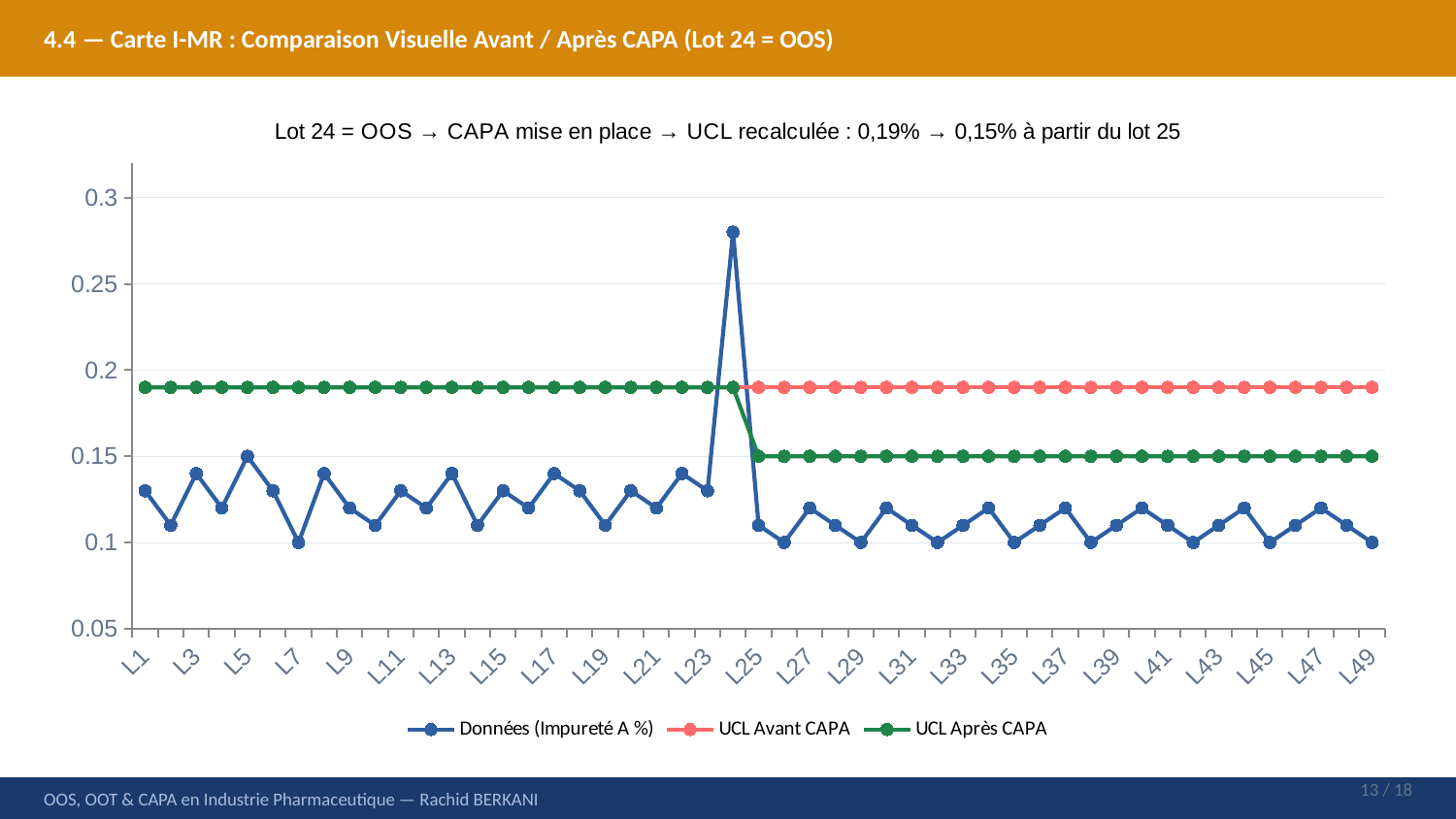

4.4 — Carte I-MR : Comparaison Visuelle Avant / Après CAPA (Lot 24 = OOS)

### Chart: Lot 24 = OOS → CAPA mise en place → UCL recalculée : 0,19% → 0,15% à partir du lot 25

| Category | Données (Impureté A %) | UCL Avant CAPA | UCL Après CAPA |
|---|---|---|---|
| L1 | 0.13 | 0.19 | 0.19 |
| L2 | 0.11 | 0.19 | 0.19 |
| L3 | 0.14 | 0.19 | 0.19 |
| L4 | 0.12 | 0.19 | 0.19 |
| L5 | 0.15 | 0.19 | 0.19 |
| L6 | 0.13 | 0.19 | 0.19 |
| L7 | 0.1 | 0.19 | 0.19 |
| L8 | 0.14 | 0.19 | 0.19 |
| L9 | 0.12 | 0.19 | 0.19 |
| L10 | 0.11 | 0.19 | 0.19 |
| L11 | 0.13 | 0.19 | 0.19 |
| L12 | 0.12 | 0.19 | 0.19 |
| L13 | 0.14 | 0.19 | 0.19 |
| L14 | 0.11 | 0.19 | 0.19 |
| L15 | 0.13 | 0.19 | 0.19 |
| L16 | 0.12 | 0.19 | 0.19 |
| L17 | 0.14 | 0.19 | 0.19 |
| L18 | 0.13 | 0.19 | 0.19 |
| L19 | 0.11 | 0.19 | 0.19 |
| L20 | 0.13 | 0.19 | 0.19 |
| L21 | 0.12 | 0.19 | 0.19 |
| L22 | 0.14 | 0.19 | 0.19 |
| L23 | 0.13 | 0.19 | 0.19 |
| L24 | 0.28 | 0.19 | 0.19 |
| L25 | 0.11 | 0.19 | 0.15 |
| L26 | 0.1 | 0.19 | 0.15 |
| L27 | 0.12 | 0.19 | 0.15 |
| L28 | 0.11 | 0.19 | 0.15 |
| L29 | 0.1 | 0.19 | 0.15 |
| L30 | 0.12 | 0.19 | 0.15 |
| L31 | 0.11 | 0.19 | 0.15 |
| L32 | 0.1 | 0.19 | 0.15 |
| L33 | 0.11 | 0.19 | 0.15 |
| L34 | 0.12 | 0.19 | 0.15 |
| L35 | 0.1 | 0.19 | 0.15 |
| L36 | 0.11 | 0.19 | 0.15 |
| L37 | 0.12 | 0.19 | 0.15 |
| L38 | 0.1 | 0.19 | 0.15 |
| L39 | 0.11 | 0.19 | 0.15 |
| L40 | 0.12 | 0.19 | 0.15 |
| L41 | 0.11 | 0.19 | 0.15 |
| L42 | 0.1 | 0.19 | 0.15 |
| L43 | 0.11 | 0.19 | 0.15 |
| L44 | 0.12 | 0.19 | 0.15 |
| L45 | 0.1 | 0.19 | 0.15 |
| L46 | 0.11 | 0.19 | 0.15 |
| L47 | 0.12 | 0.19 | 0.15 |
| L48 | 0.11 | 0.19 | 0.15 |
| L49 | 0.1 | 0.19 | 0.15 |
13 / 18

OOS, OOT & CAPA en Industrie Pharmaceutique — Rachid BERKANI